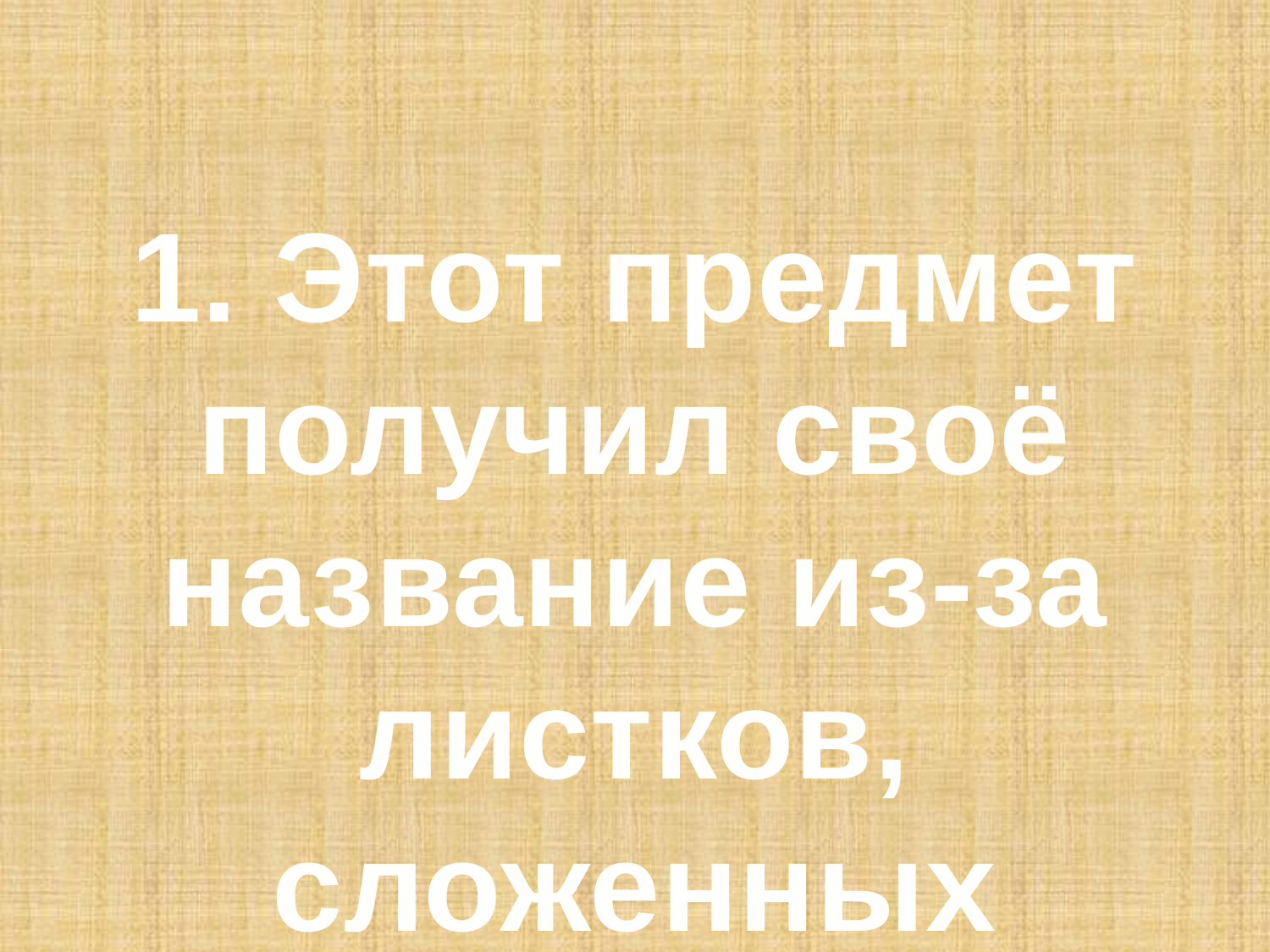

1. Этот предмет получил своё название из-за листков, сложенных вчетверо.